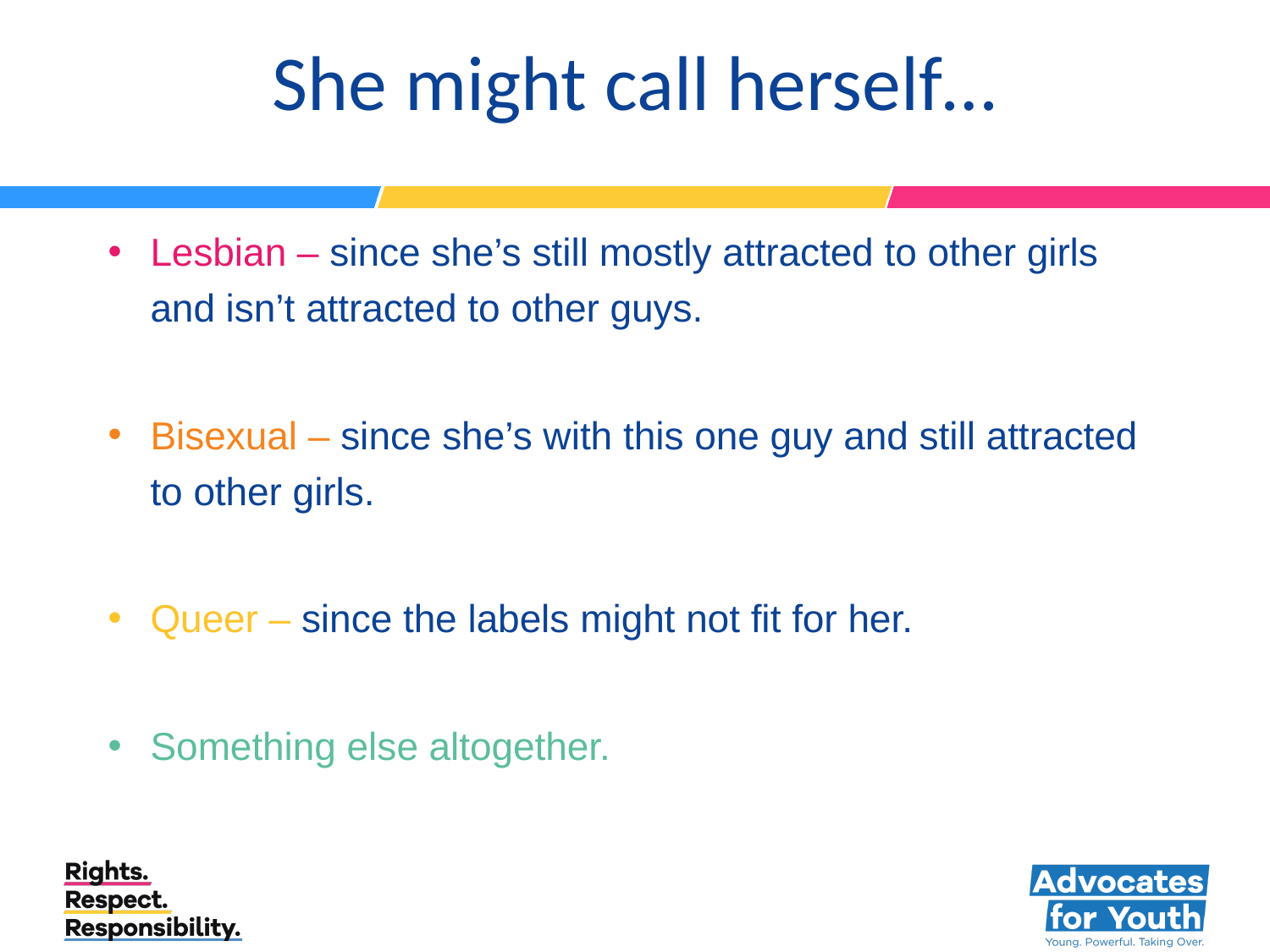

# She might call herself…
Lesbian – since she’s still mostly attracted to other girls and isn’t attracted to other guys.

Bisexual – since she’s with this one guy and still attracted to other girls.

Queer – since the labels might not fit for her.

Something else altogether.